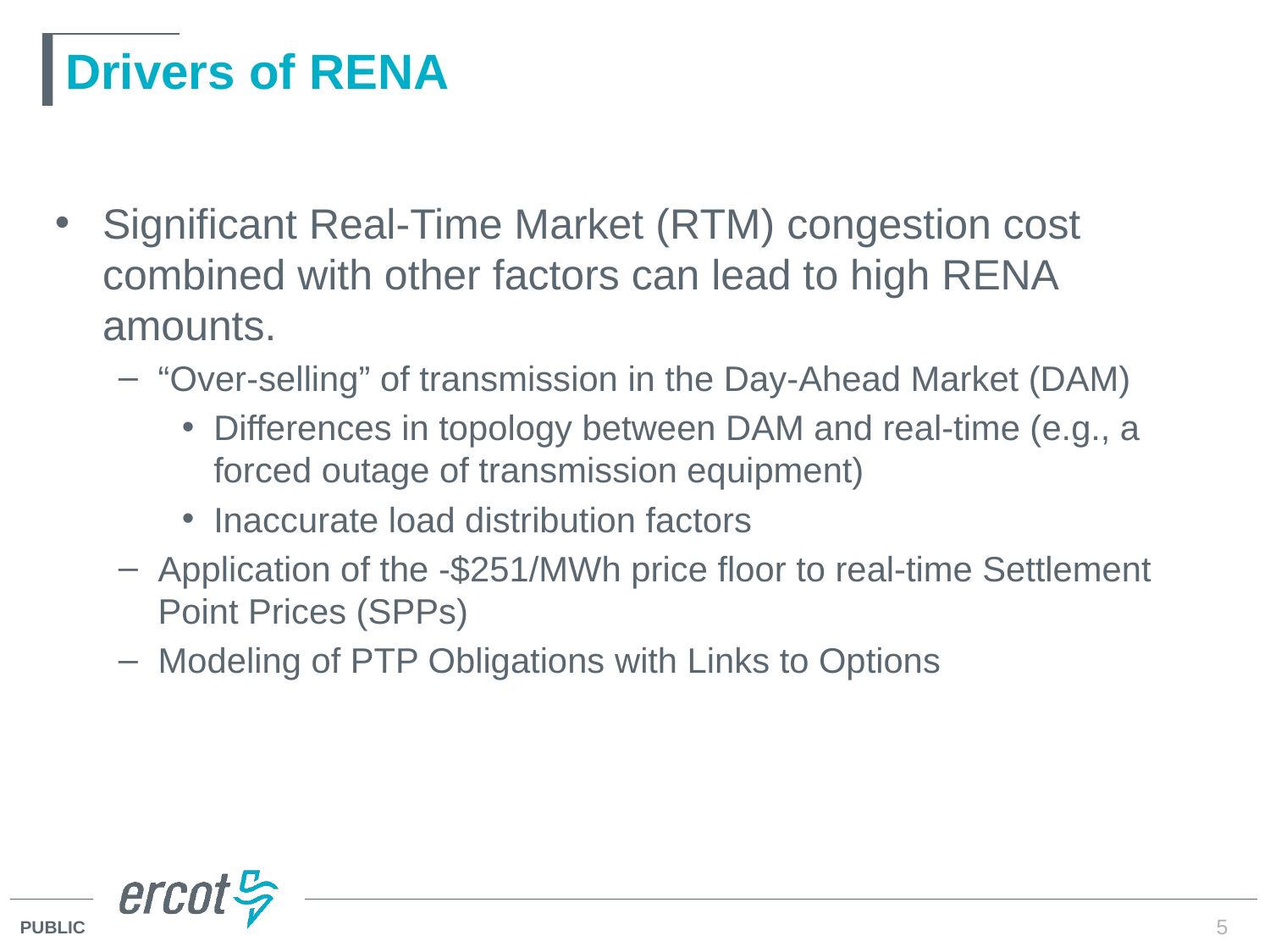

# Drivers of RENA
Significant Real-Time Market (RTM) congestion cost combined with other factors can lead to high RENA amounts.
“Over-selling” of transmission in the Day-Ahead Market (DAM)
Differences in topology between DAM and real-time (e.g., a forced outage of transmission equipment)
Inaccurate load distribution factors
Application of the -$251/MWh price floor to real-time Settlement Point Prices (SPPs)
Modeling of PTP Obligations with Links to Options
5